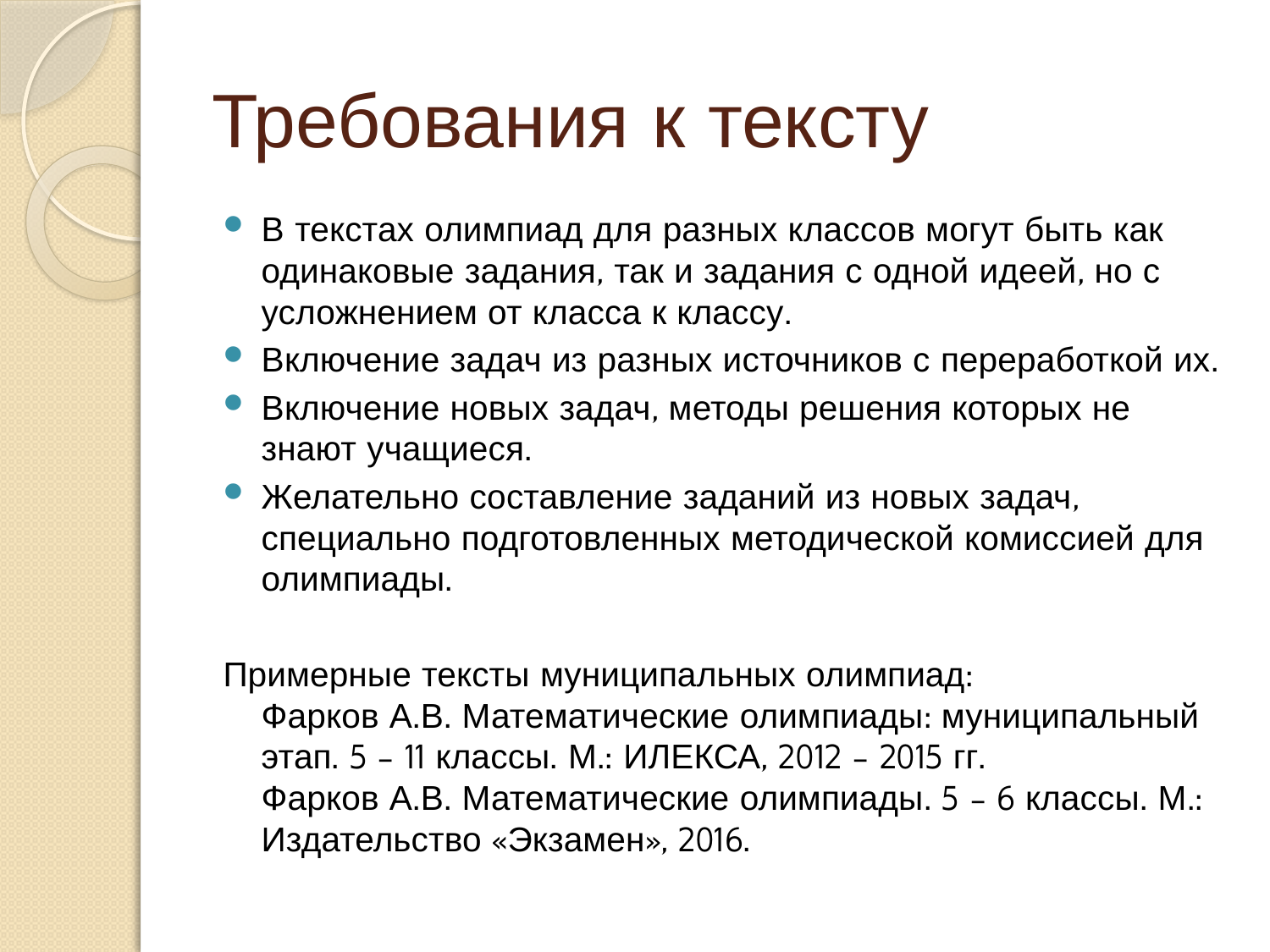

# Требования к тексту
В текстах олимпиад для разных классов могут быть как
одинаковые задания, так и задания с одной идеей, но с 
усложнением от класса к классу.
Включение задач из разных источников с переработкой их.
Включение новых задач, методы решения которых не
знают учащиеся.
Желательно составление заданий из новых задач,
специально подготовленных методической комиссией для
олимпиады.

Примерные тексты муниципальных олимпиад:
Фарков А.В. Математические олимпиады: муниципальный
этап. 5 – 11 классы. М.: ИЛЕКСА, 2012 – 2015 гг.
Фарков А.В. Математические олимпиады. 5 – 6 классы. М.:
Издательство «Экзамен», 2016.